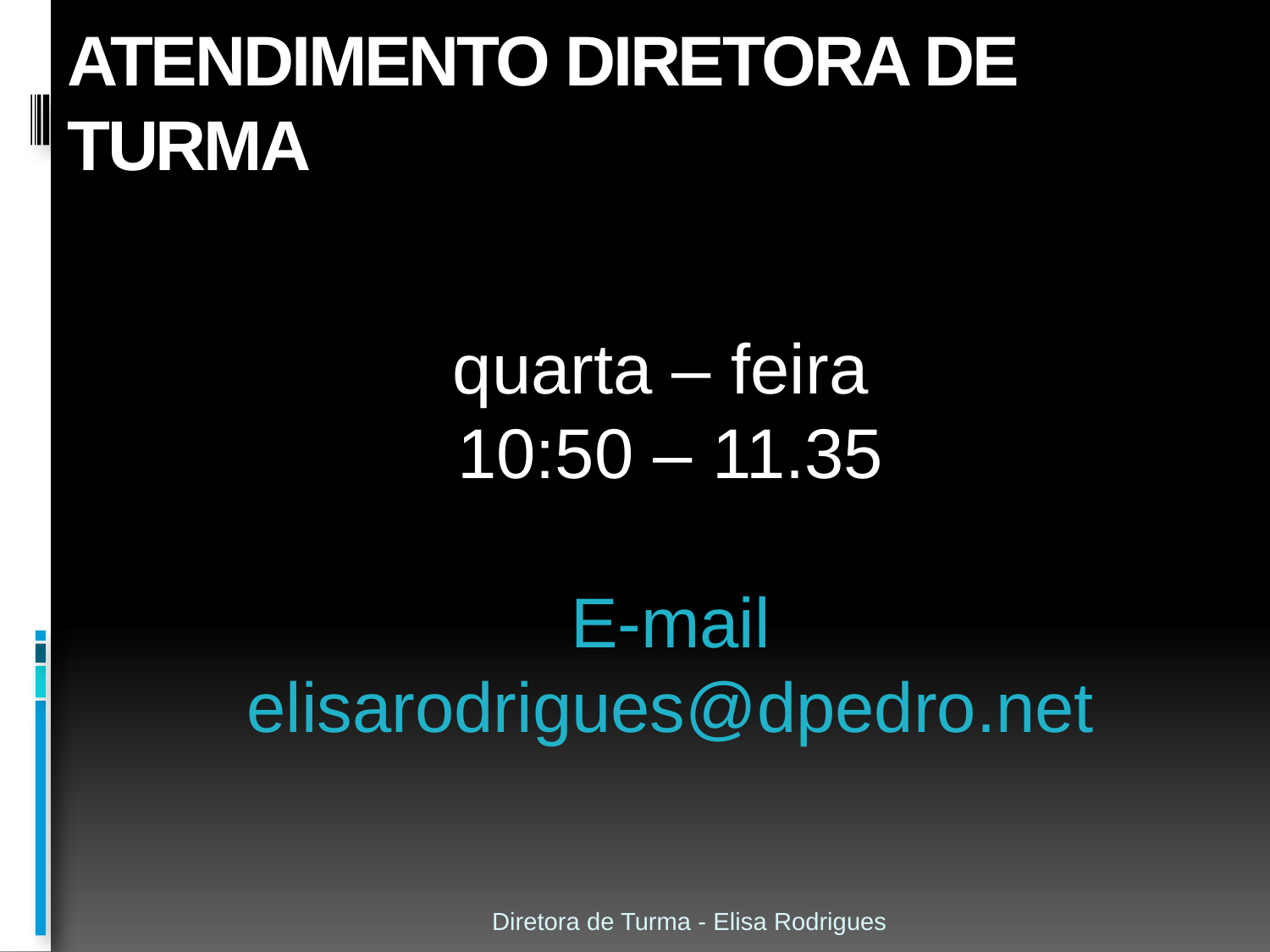

# Atendimento Diretora de turma
quarta – feira
10:50 – 11.35

E-mail
elisarodrigues@dpedro.net
Diretora de Turma - Elisa Rodrigues